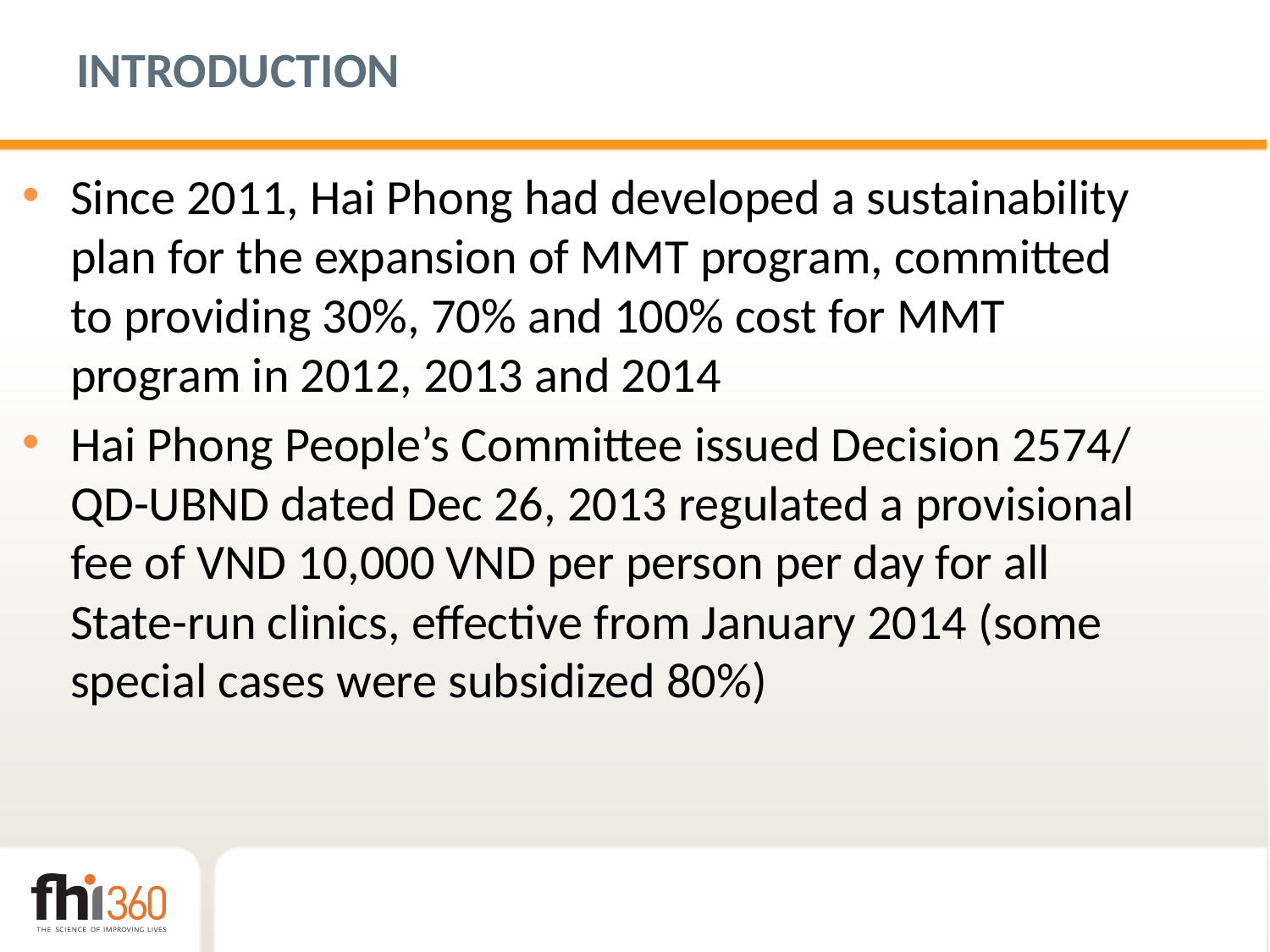

# INTRODUCTION
Since 2011, Hai Phong had developed a sustainability plan for the expansion of MMT program, committed to providing 30%, 70% and 100% cost for MMT program in 2012, 2013 and 2014
Hai Phong People’s Committee issued Decision 2574/ QD-UBND dated Dec 26, 2013 regulated a provisional fee of VND 10,000 VND per person per day for all State-run clinics, effective from January 2014 (some special cases were subsidized 80%)